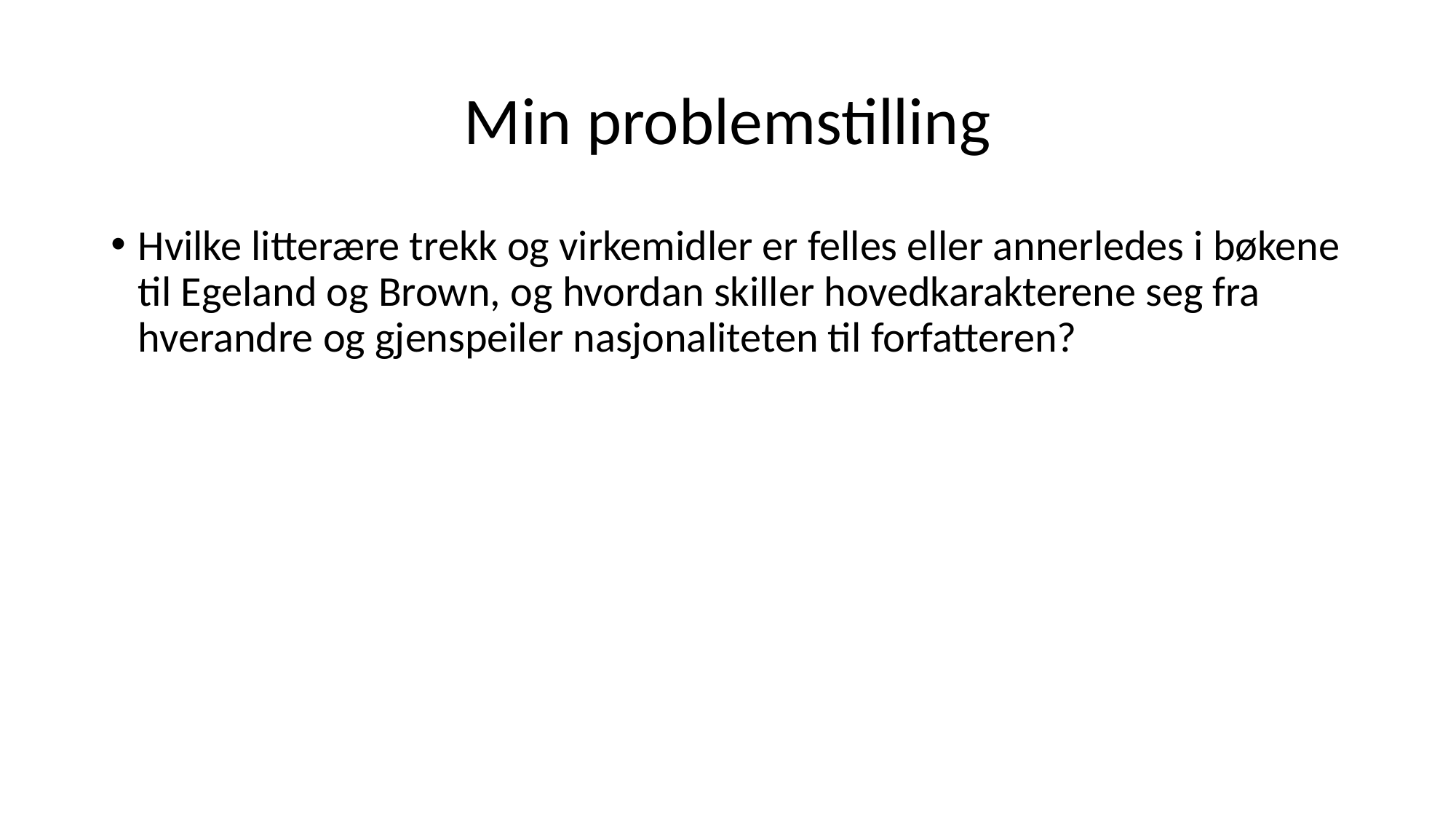

# Min problemstilling
Hvilke litterære trekk og virkemidler er felles eller annerledes i bøkene til Egeland og Brown, og hvordan skiller hovedkarakterene seg fra hverandre og gjenspeiler nasjonaliteten til forfatteren?